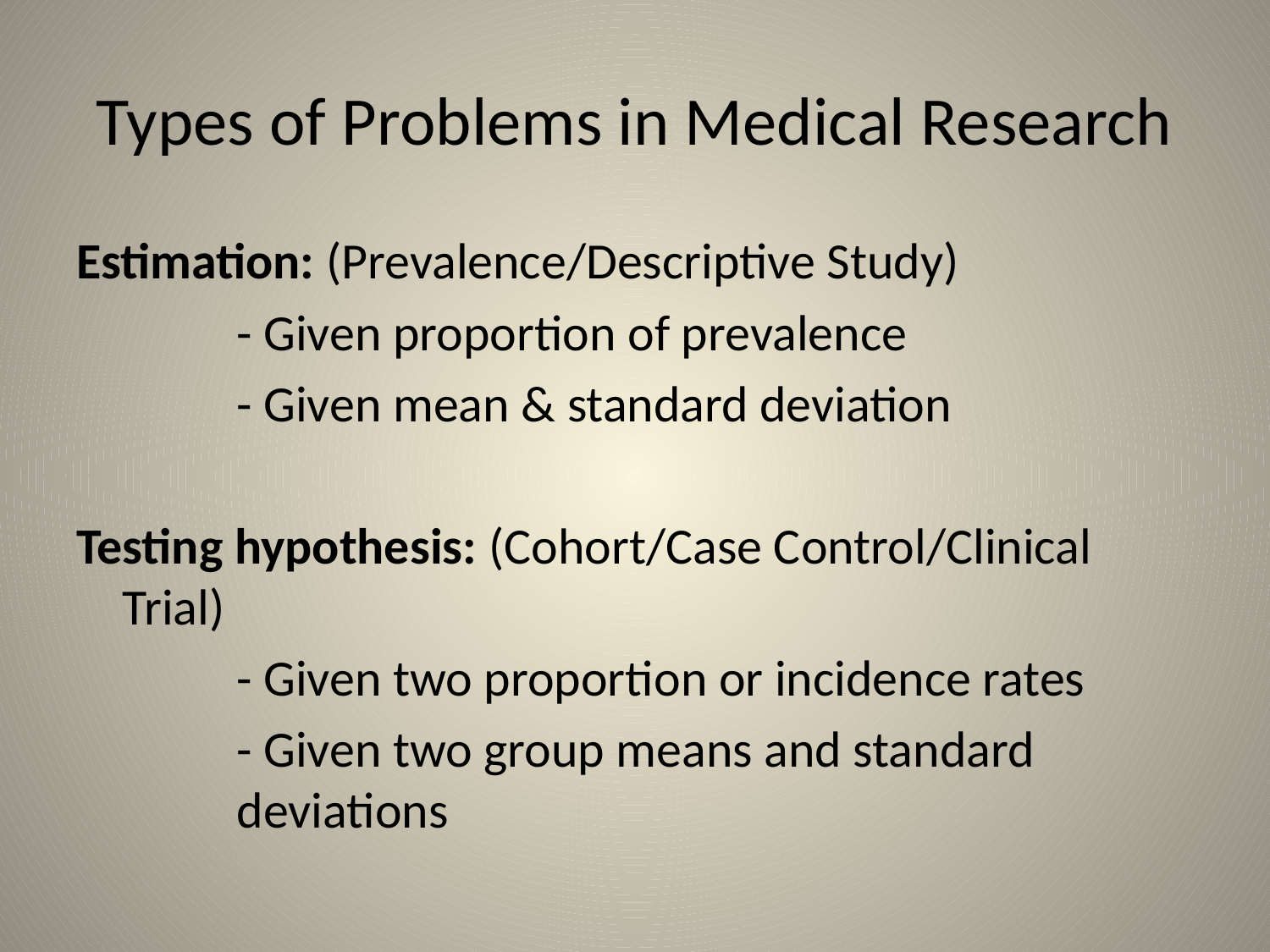

# Types of Problems in Medical Research
Estimation: (Prevalence/Descriptive Study)
		- Given proportion of prevalence
		- Given mean & standard deviation

Testing hypothesis: (Cohort/Case Control/Clinical Trial)
		- Given two proportion or incidence rates
		- Given two group means and standard 	 	deviations